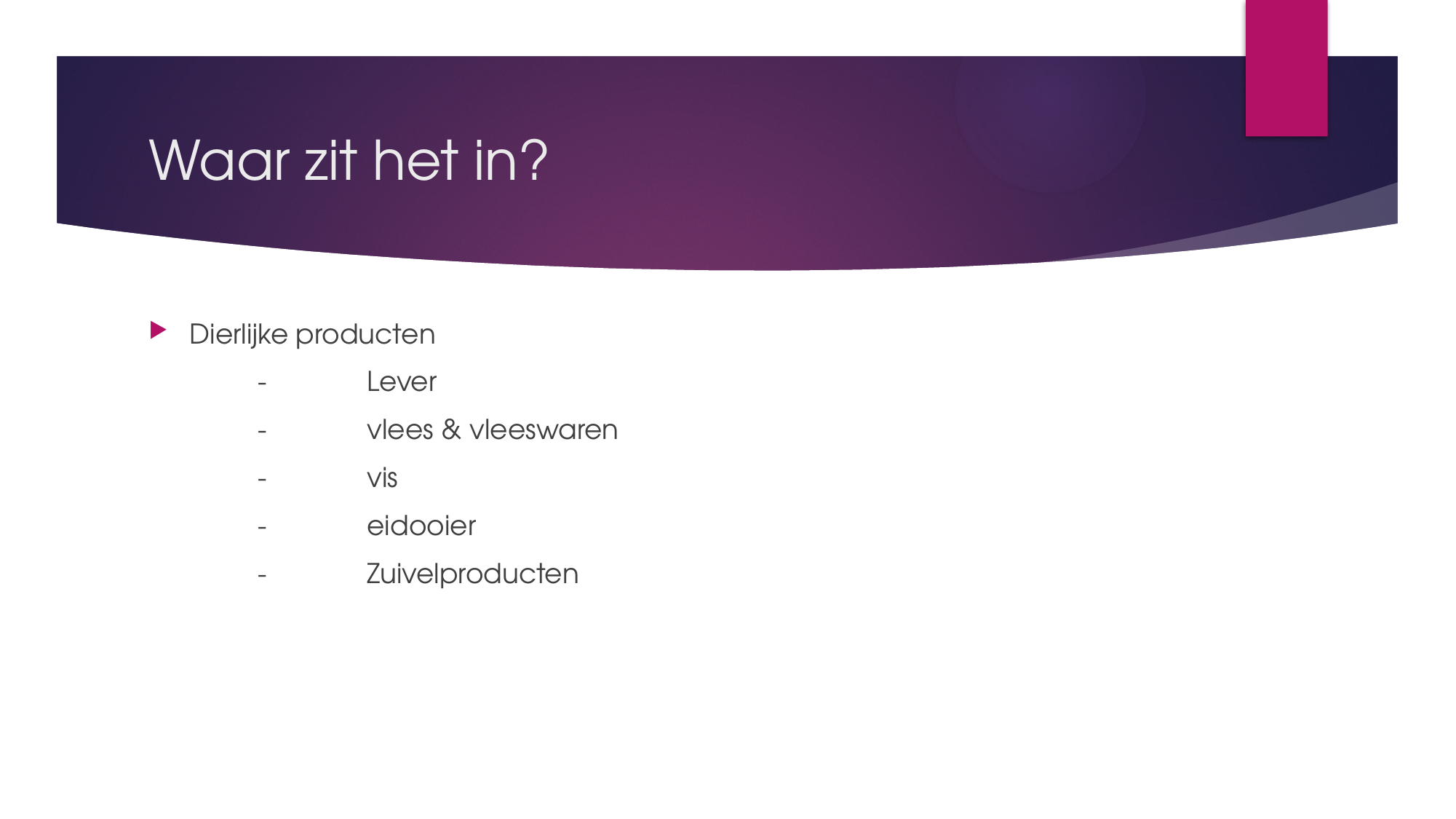

# Waar zit het in?
Dierlijke producten
	-	Lever
	-	vlees & vleeswaren
	-	vis
	-	eidooier
	-	Zuivelproducten